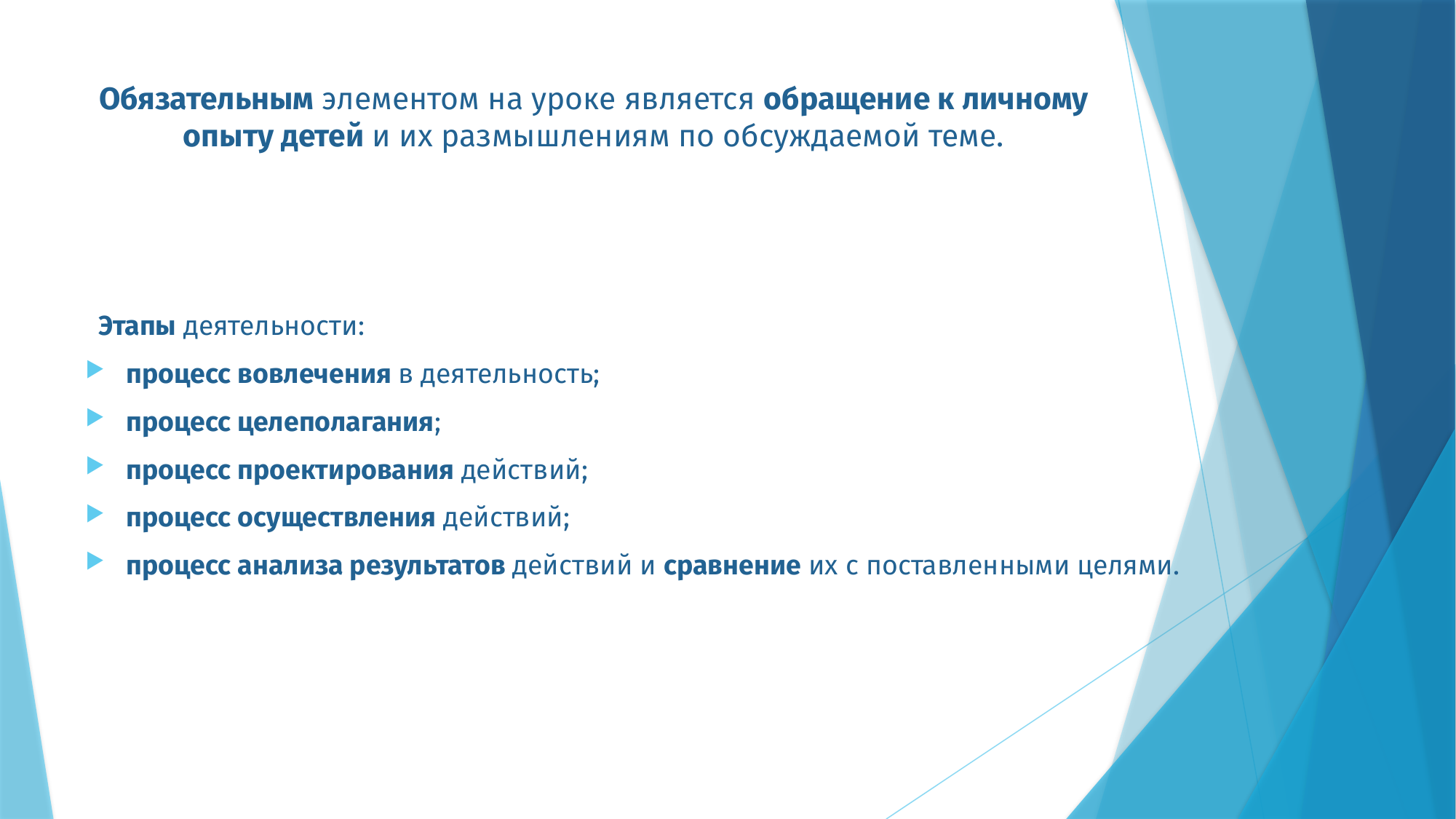

# Обязательным элементом на уроке является обращение к личному опыту детей и их размышлениям по обсуждаемой теме.
Этапы деятельности:
процесс вовлечения в деятельность;
процесс целеполагания;
процесс проектирования действий;
процесс осуществления действий;
процесс анализа результатов действий и сравнение их с поставленными целями.